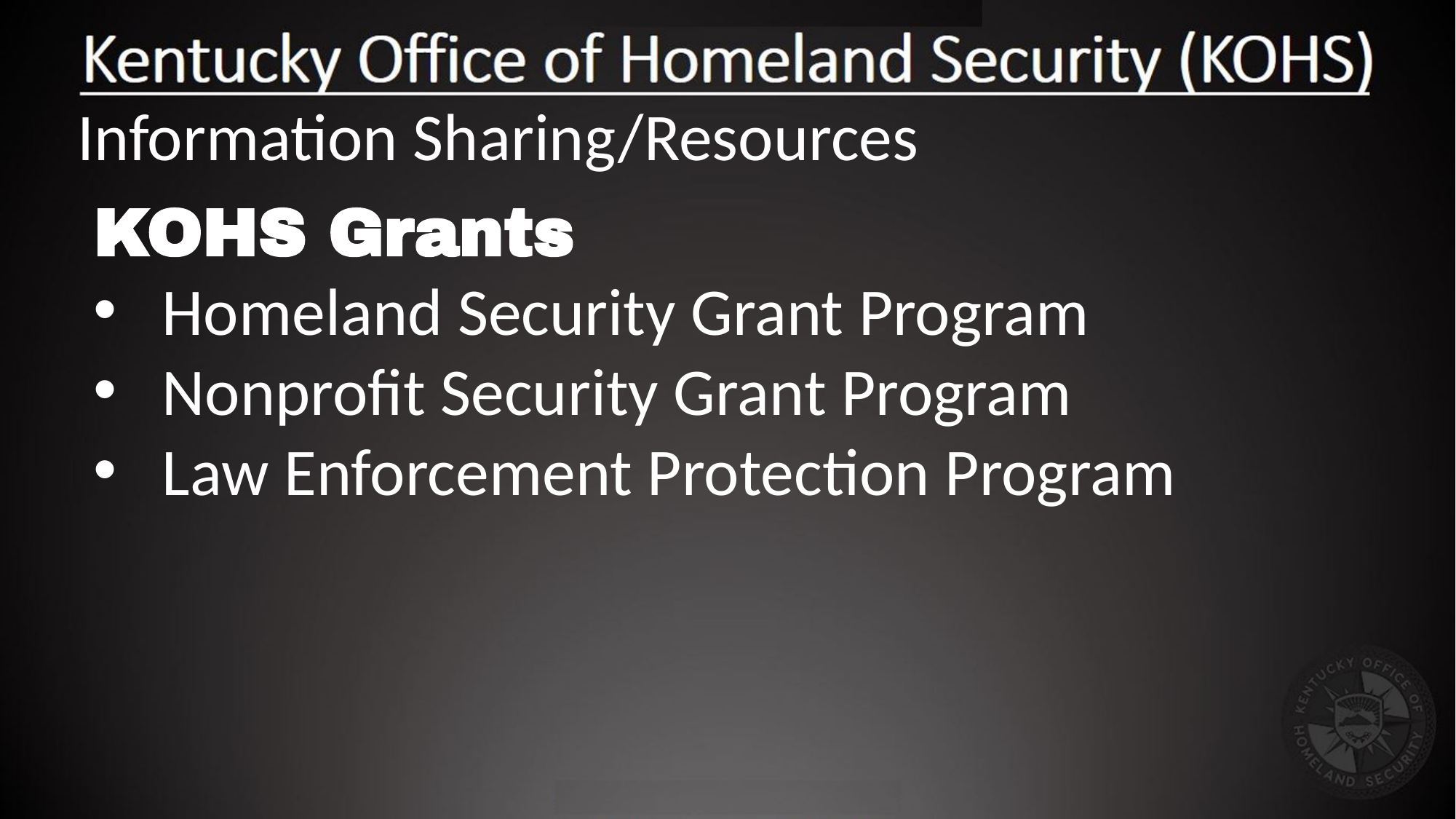

# Information Sharing/Resources
KOHS Grants
Homeland Security Grant Program
Nonprofit Security Grant Program
Law Enforcement Protection Program